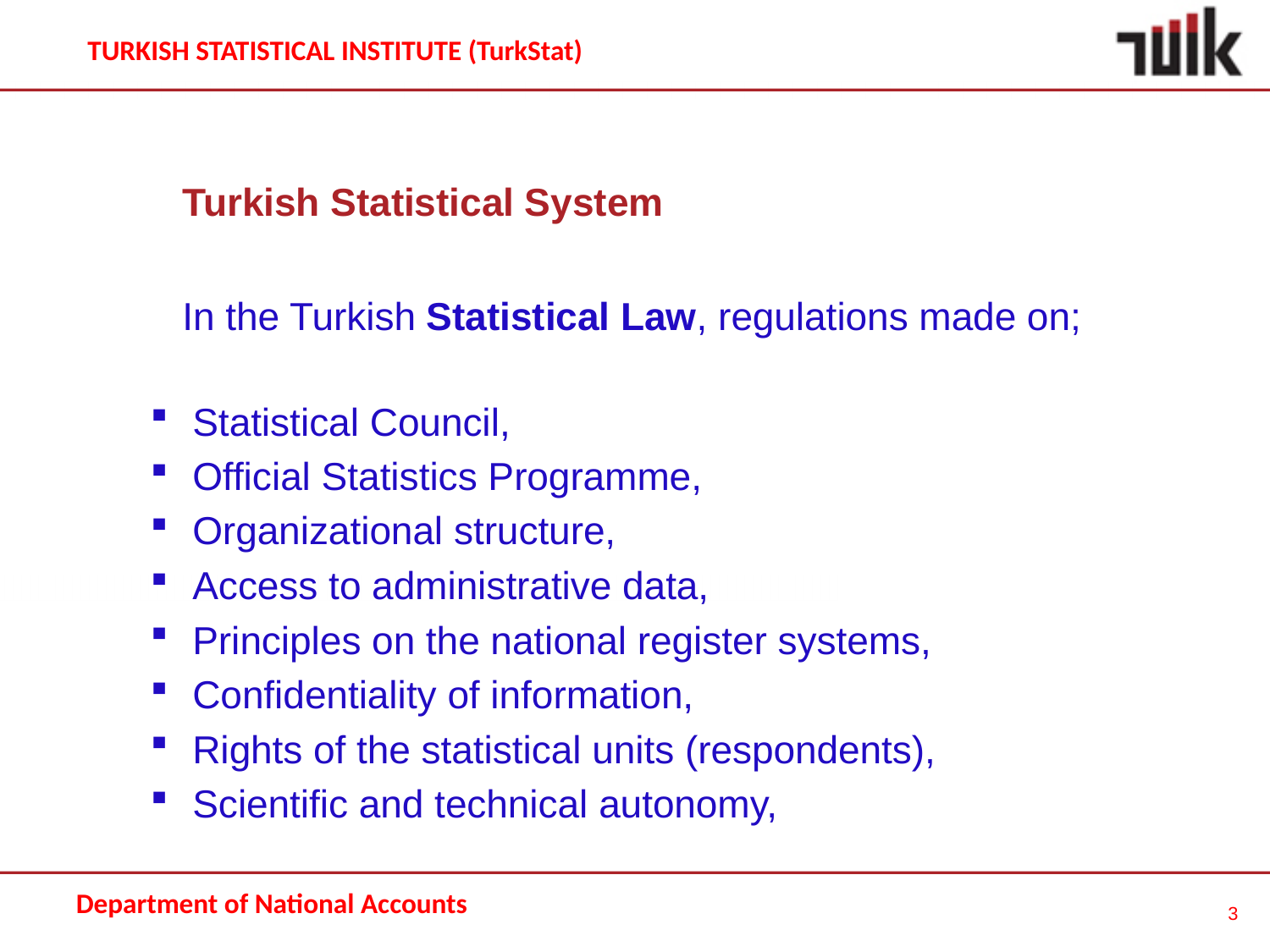

Turkish Statistical System

	In the Turkish Statistical Law, regulations made on;

 Statistical Council,
 Official Statistics Programme,
 Organizational structure,
 Access to administrative data,
 Principles on the national register systems,
 Confidentiality of information,
 Rights of the statistical units (respondents),
 Scientific and technical autonomy,
3